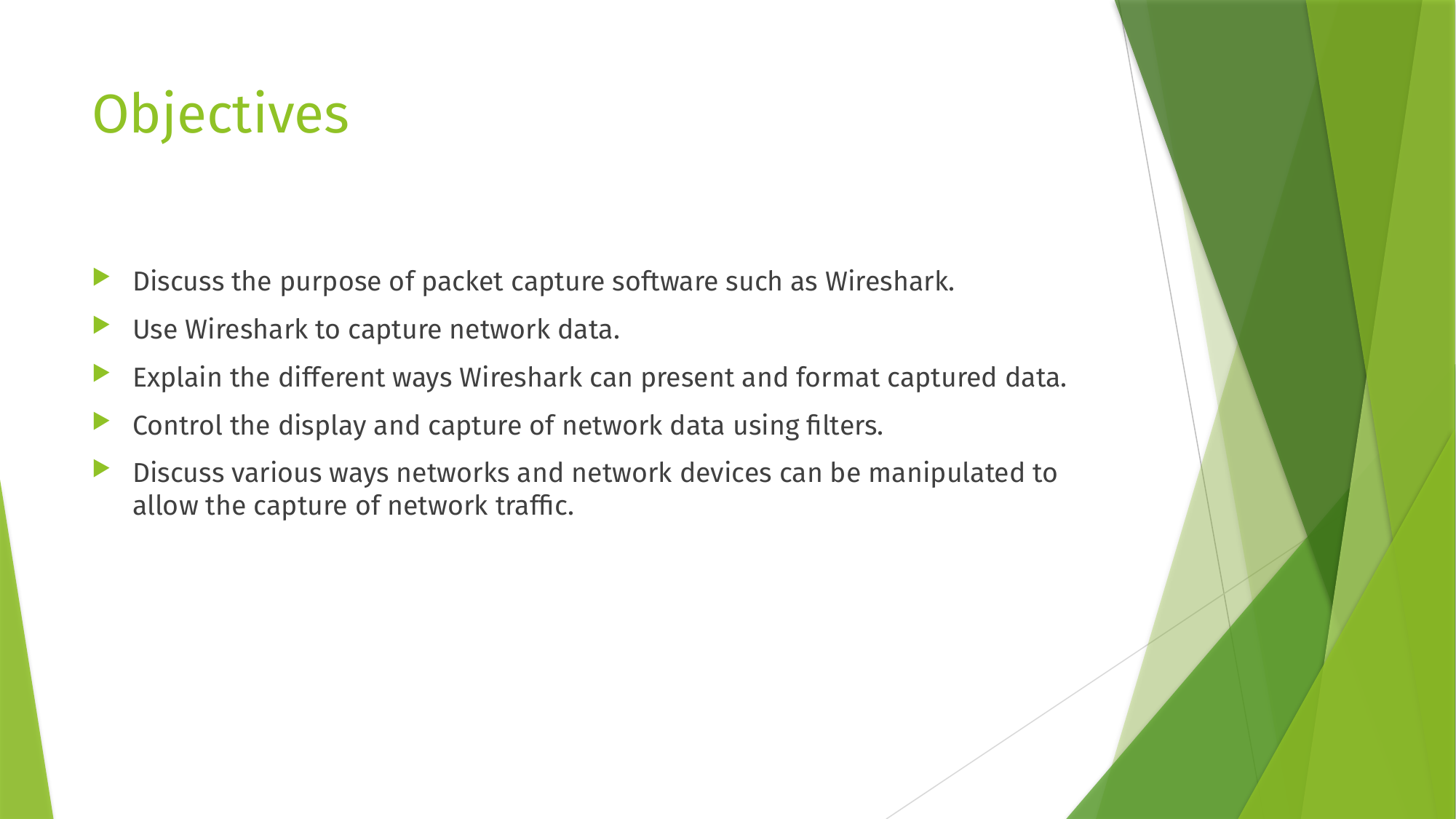

# Objectives
Discuss the purpose of packet capture software such as Wireshark.
Use Wireshark to capture network data.
Explain the different ways Wireshark can present and format captured data.
Control the display and capture of network data using filters.
Discuss various ways networks and network devices can be manipulated to allow the capture of network traffic.